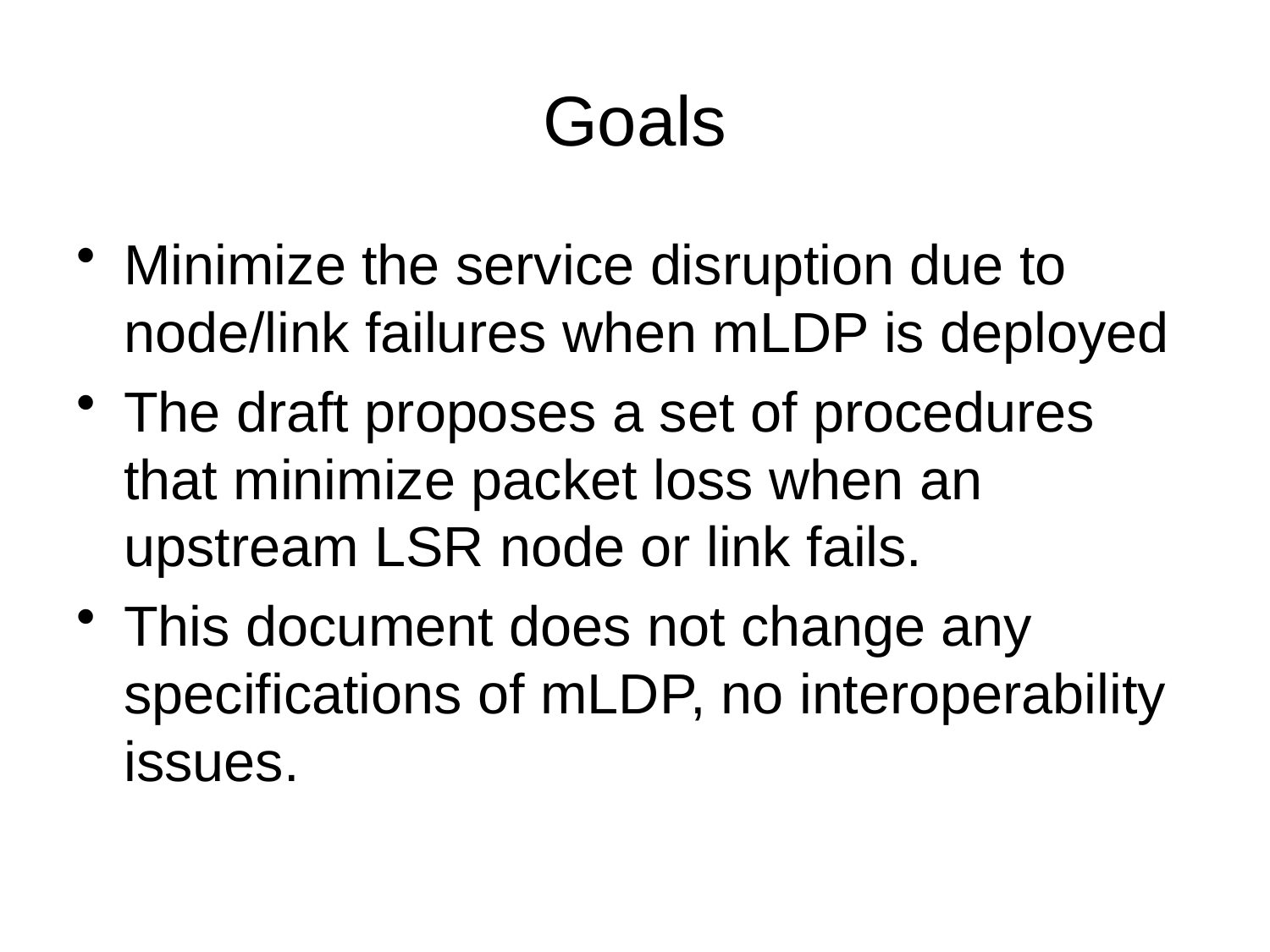

# Goals
Minimize the service disruption due to node/link failures when mLDP is deployed
The draft proposes a set of procedures that minimize packet loss when an upstream LSR node or link fails.
This document does not change any specifications of mLDP, no interoperability issues.